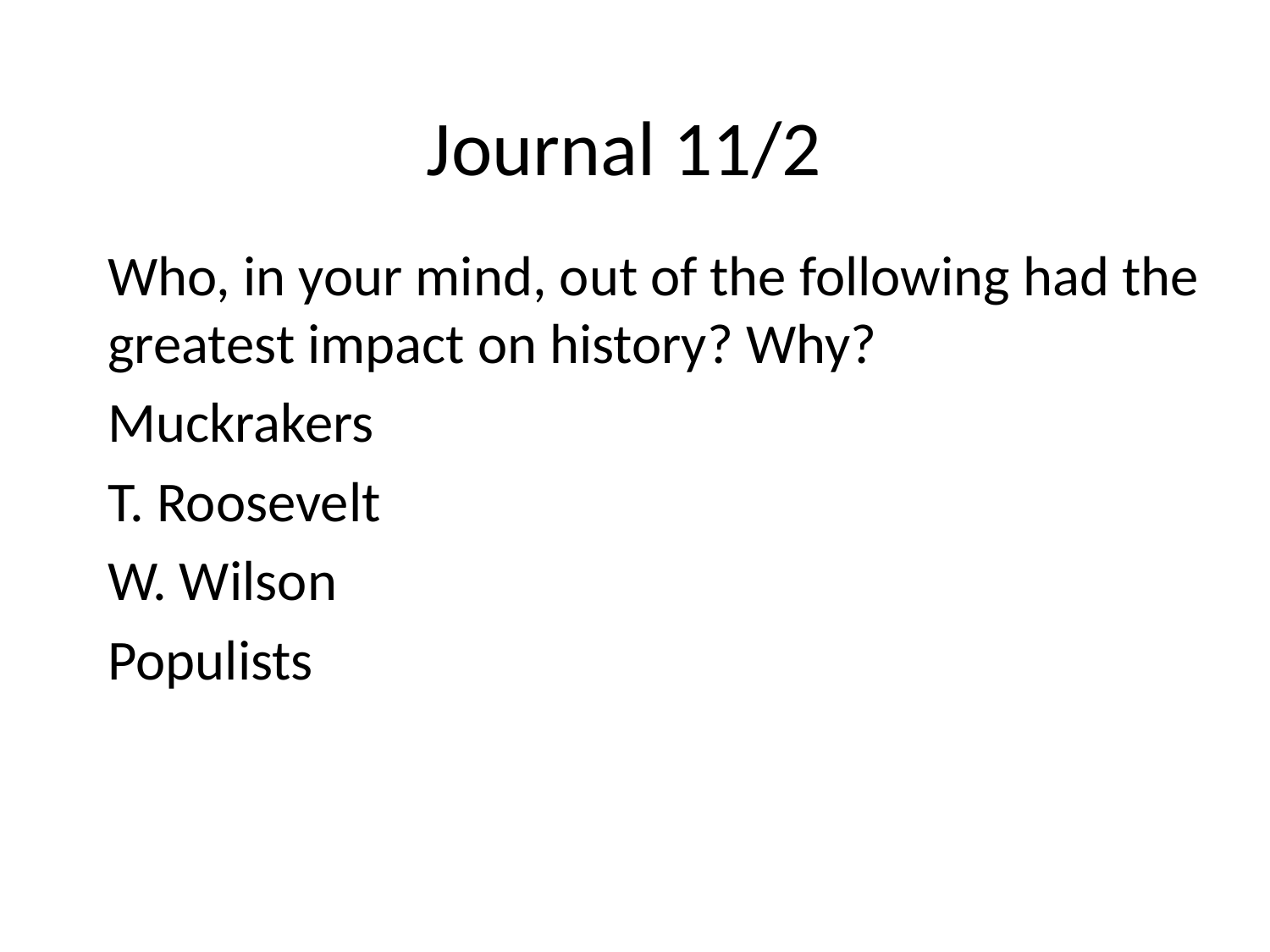

# Journal 11/2
Who, in your mind, out of the following had the greatest impact on history? Why?
Muckrakers
T. Roosevelt
W. Wilson
Populists